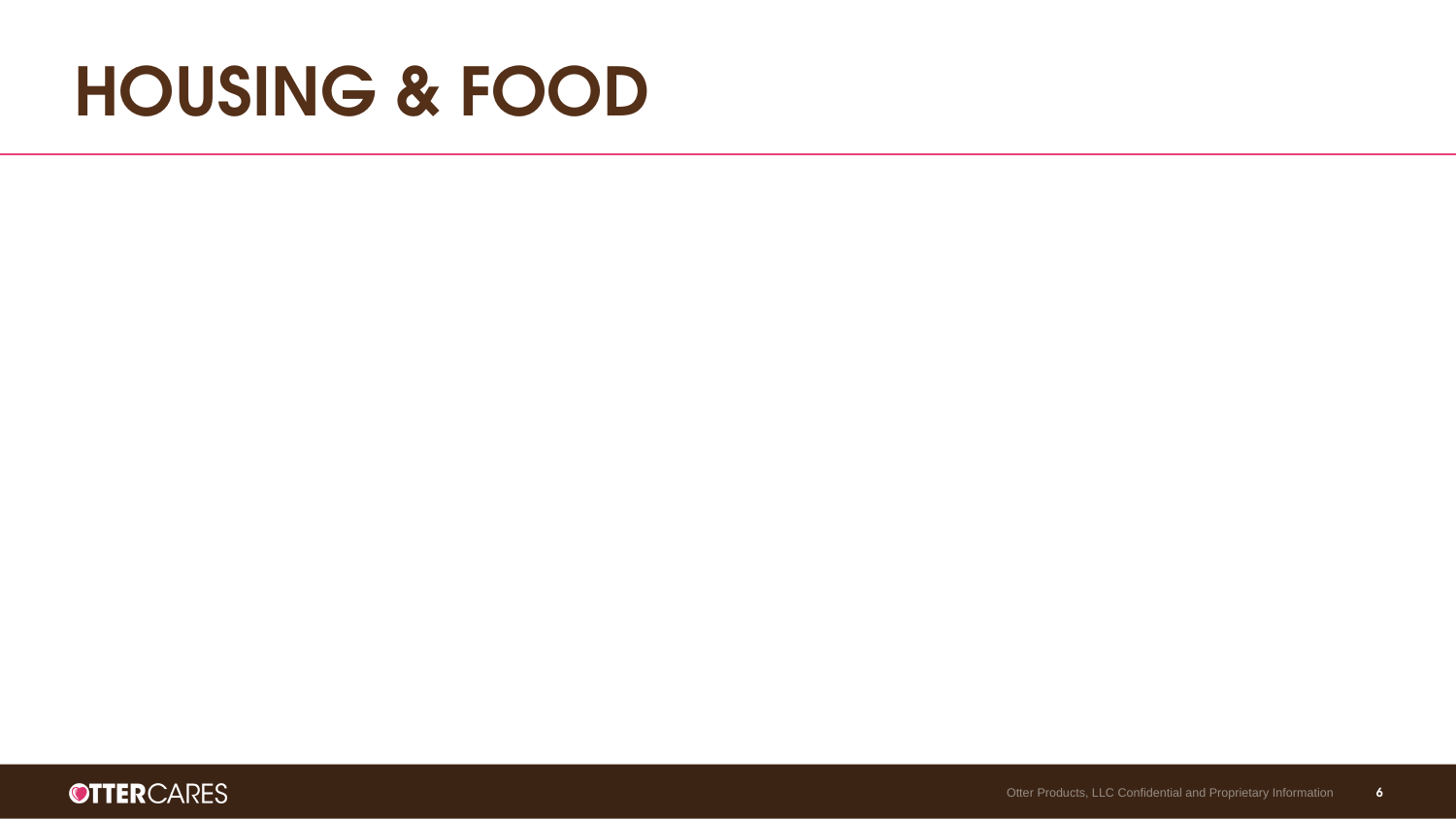

# HOUSING & FOOD
Otter Products, LLC Confidential and Proprietary Information
6